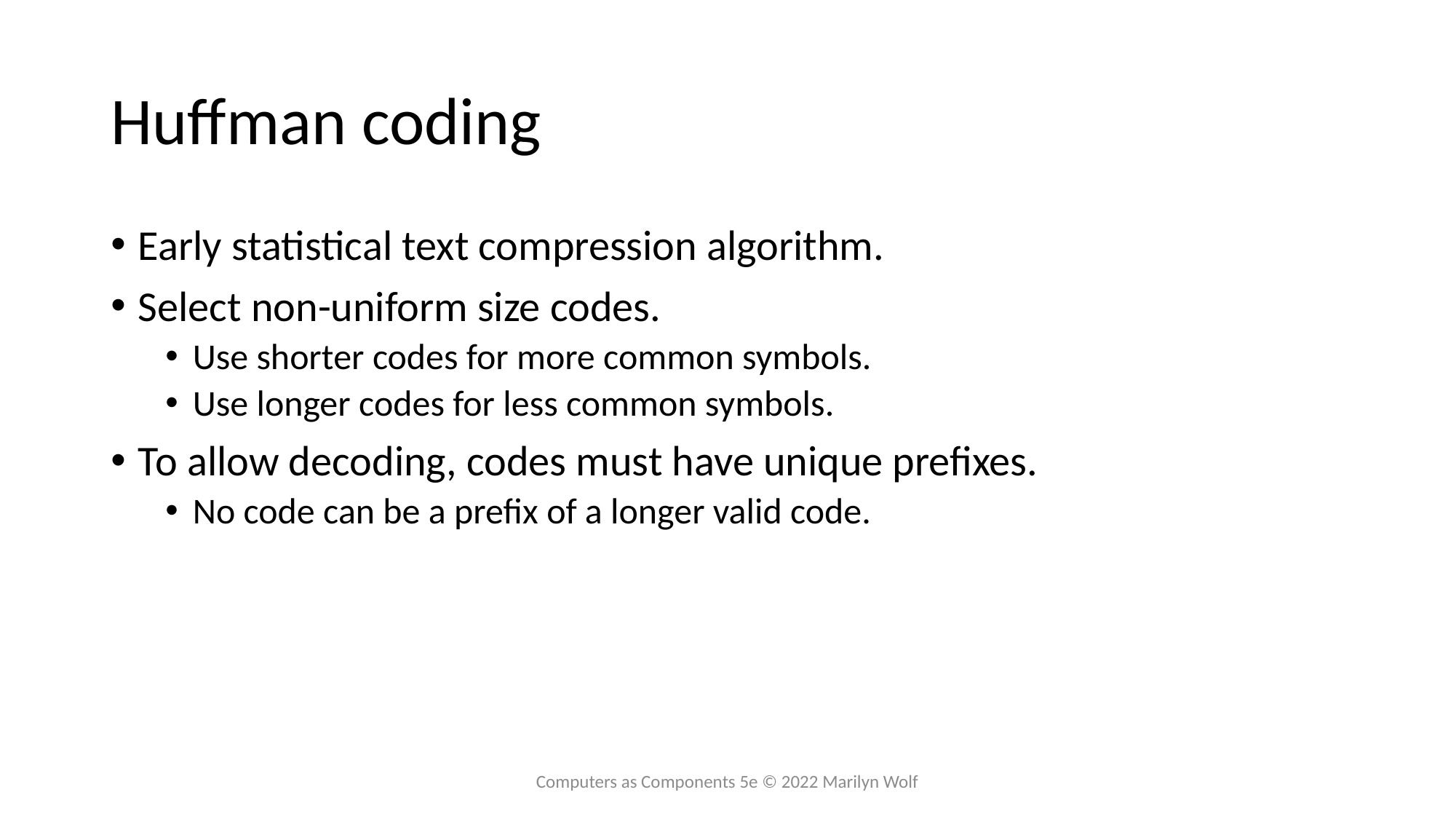

# Huffman coding
Early statistical text compression algorithm.
Select non-uniform size codes.
Use shorter codes for more common symbols.
Use longer codes for less common symbols.
To allow decoding, codes must have unique prefixes.
No code can be a prefix of a longer valid code.
Computers as Components 5e © 2022 Marilyn Wolf